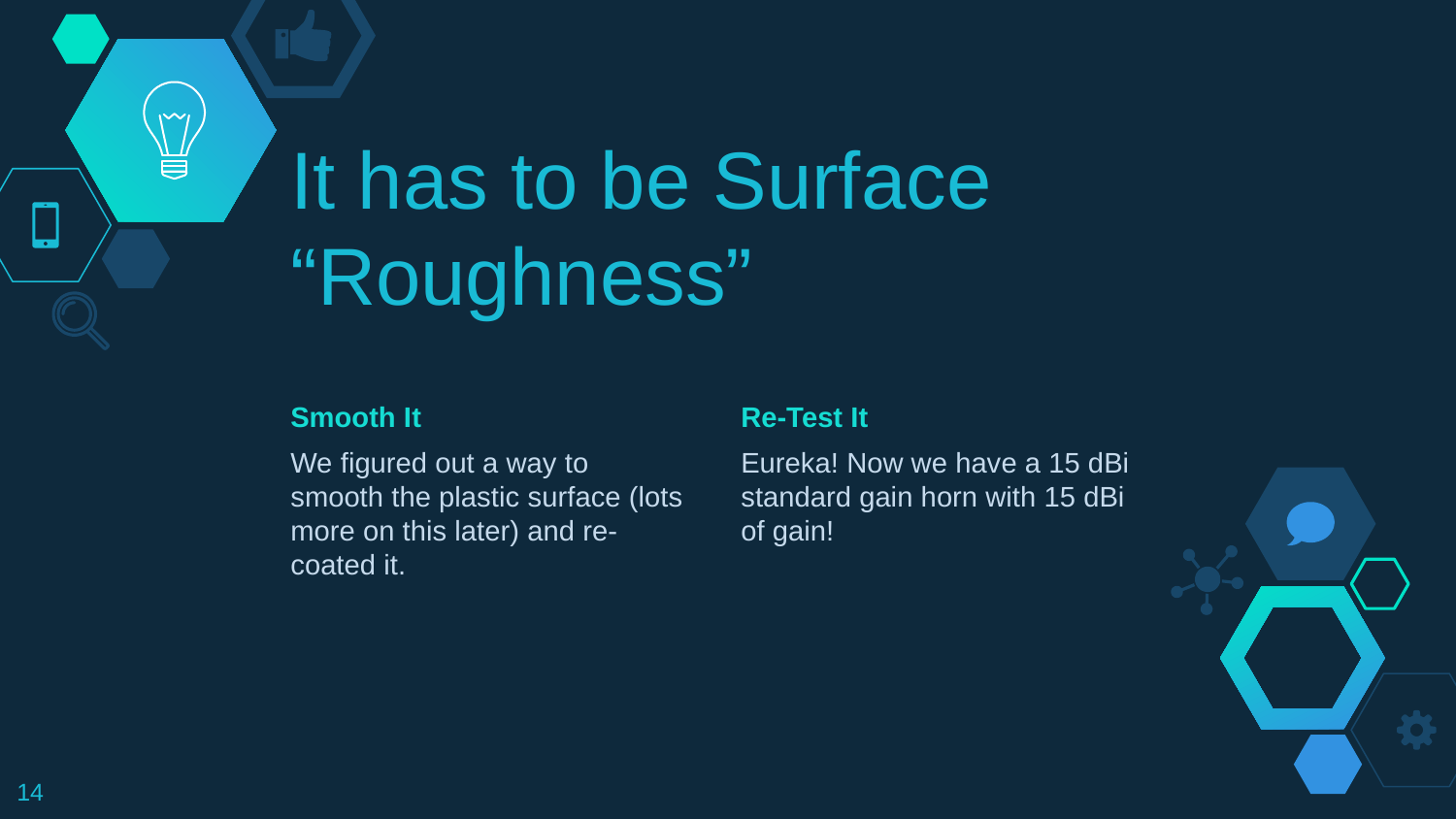

# It has to be Surface “Roughness”
Smooth It
We figured out a way to smooth the plastic surface (lots more on this later) and re-coated it.
Re-Test It
Eureka! Now we have a 15 dBi standard gain horn with 15 dBi of gain!
14